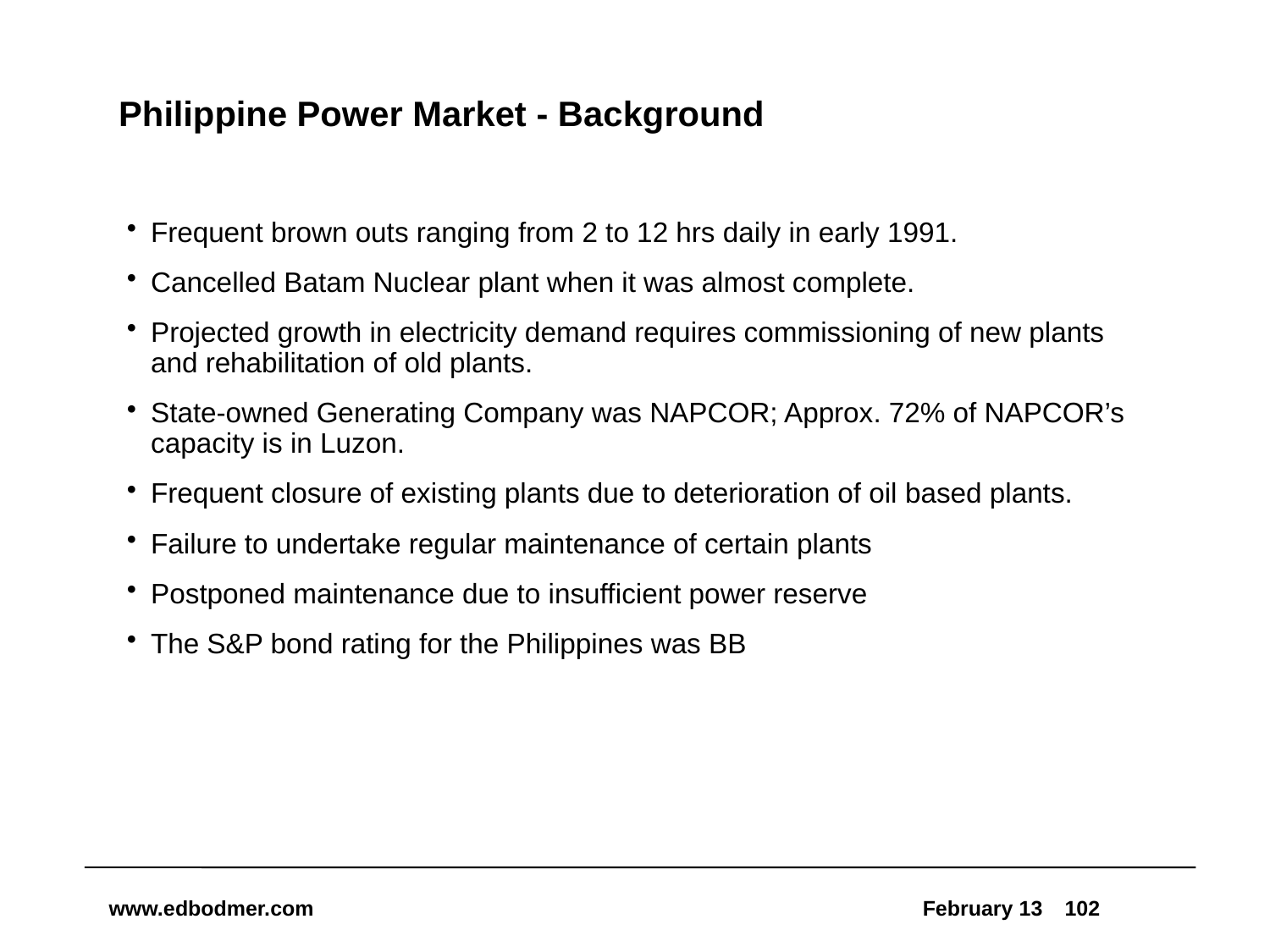

# Philippine Power Market - Background
Frequent brown outs ranging from 2 to 12 hrs daily in early 1991.
Cancelled Batam Nuclear plant when it was almost complete.
Projected growth in electricity demand requires commissioning of new plants and rehabilitation of old plants.
State-owned Generating Company was NAPCOR; Approx. 72% of NAPCOR’s capacity is in Luzon.
Frequent closure of existing plants due to deterioration of oil based plants.
Failure to undertake regular maintenance of certain plants
Postponed maintenance due to insufficient power reserve
The S&P bond rating for the Philippines was BB